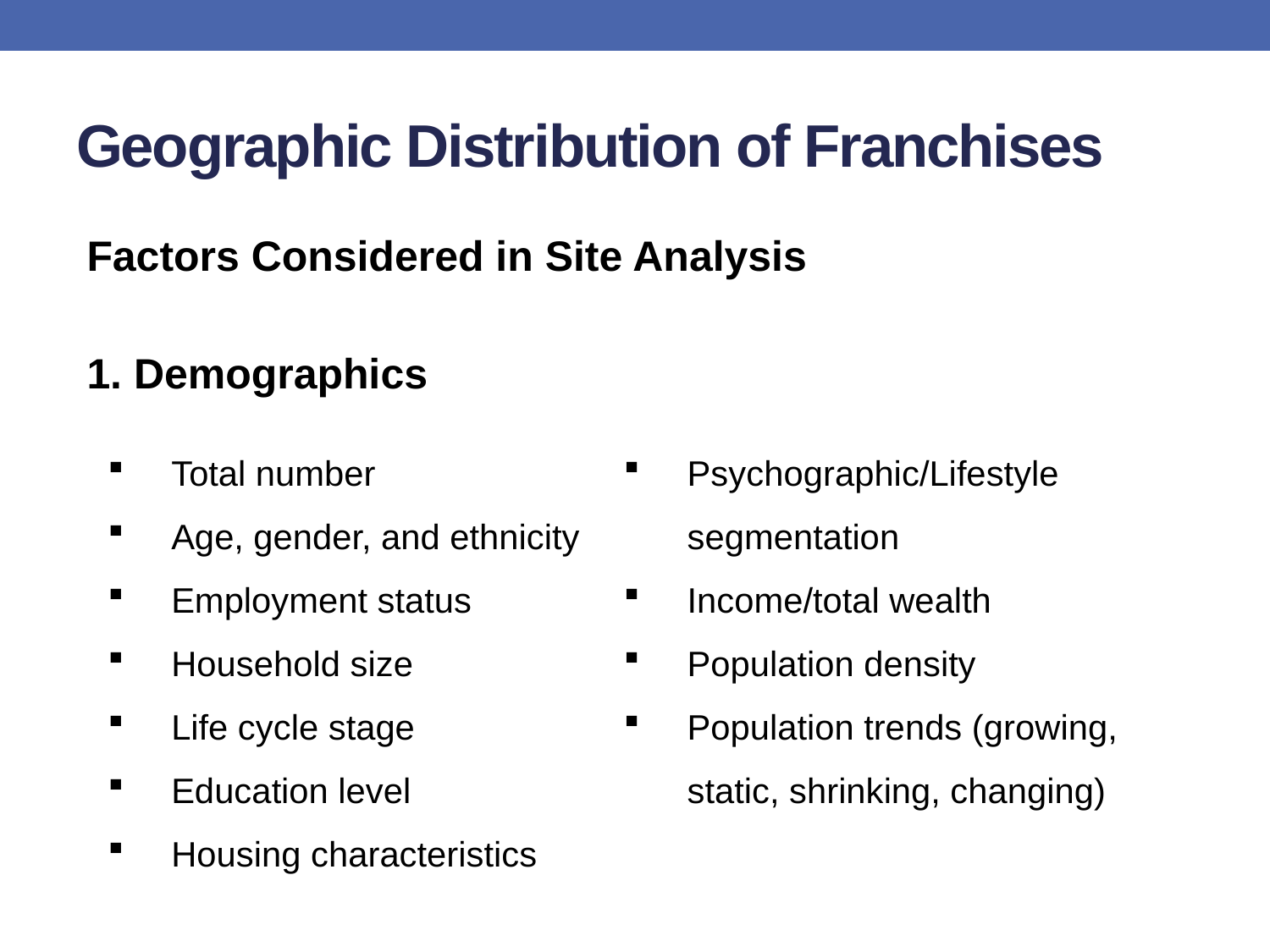

# Geographic Distribution of Franchises
Factors Considered in Site Analysis

1. Demographics
Total number
Age, gender, and ethnicity
Employment status
Household size
Life cycle stage
Education level
Housing characteristics
Psychographic/Lifestyle segmentation
Income/total wealth
Population density
Population trends (growing, static, shrinking, changing)